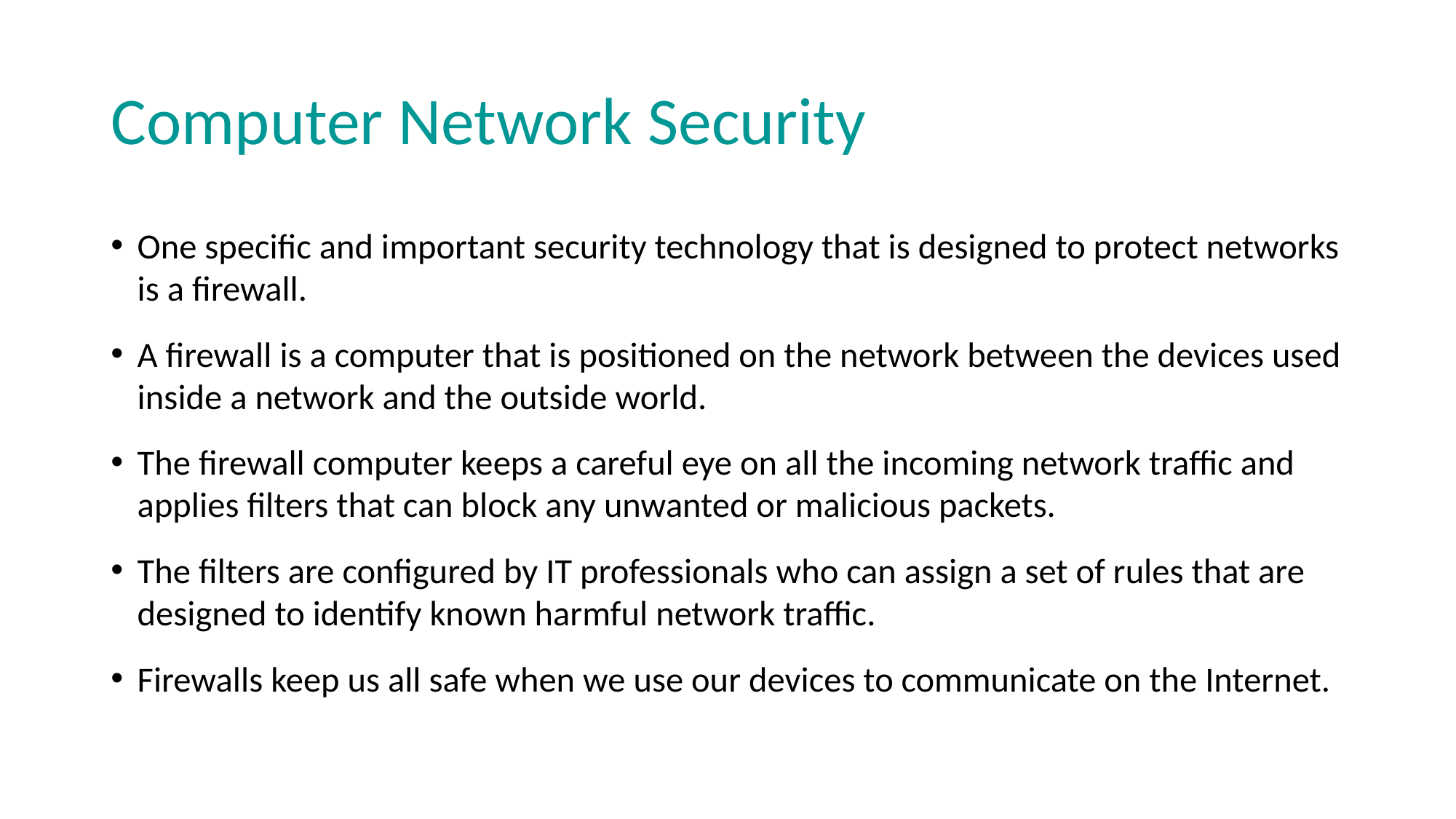

# Computer Network Security
One specific and important security technology that is designed to protect networks is a firewall.
A firewall is a computer that is positioned on the network between the devices used inside a network and the outside world.
The firewall computer keeps a careful eye on all the incoming network traffic and applies filters that can block any unwanted or malicious packets.
The filters are configured by IT professionals who can assign a set of rules that are designed to identify known harmful network traffic.
Firewalls keep us all safe when we use our devices to communicate on the Internet.